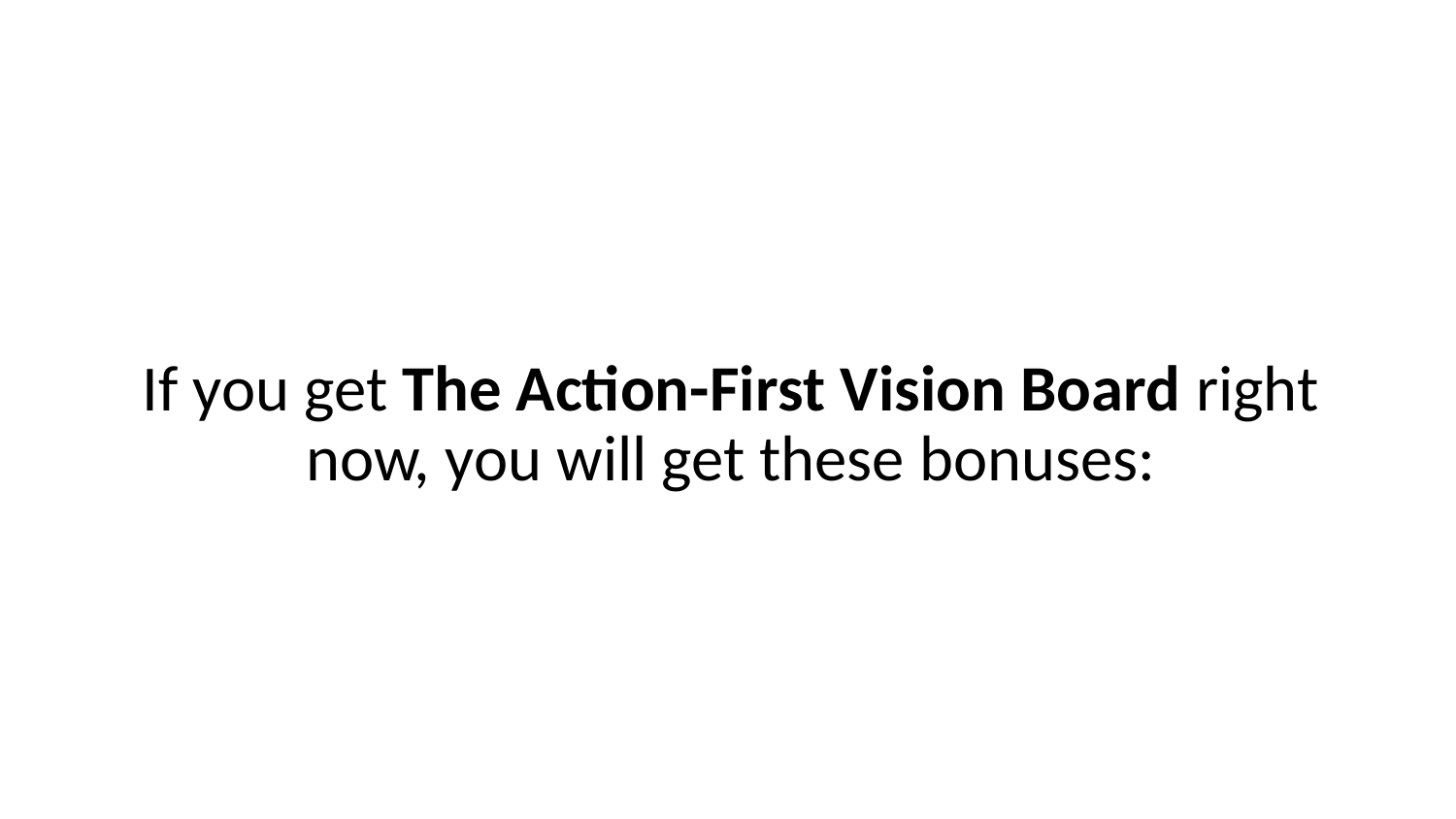

If you get The Action-First Vision Board right now, you will get these bonuses: